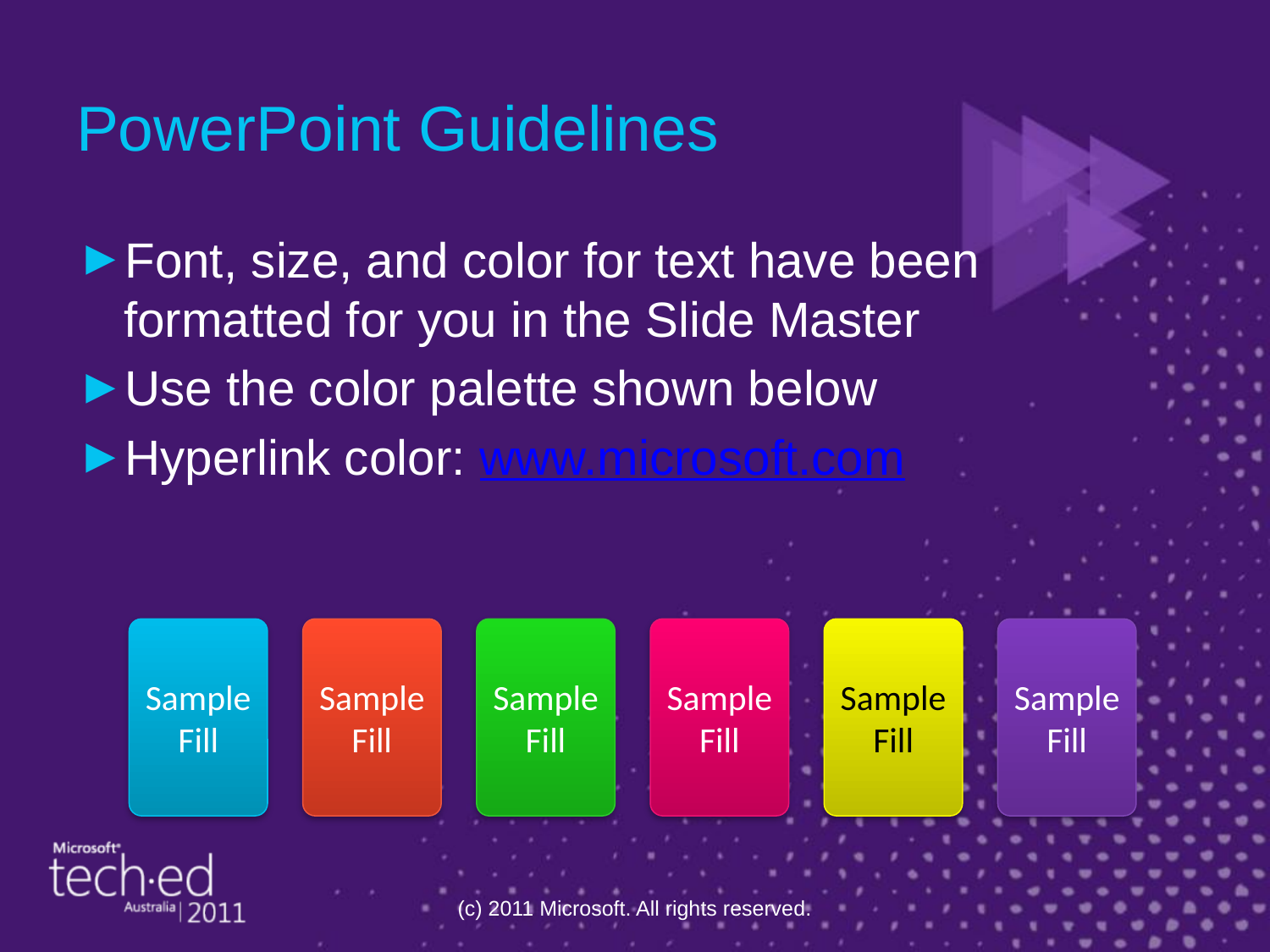

# PowerPoint Guidelines
Font, size, and color for text have been formatted for you in the Slide Master
Use the color palette shown below
Hyperlink color: www.microsoft.com
Sample Fill
Sample Fill
Sample Fill
Sample Fill
Sample Fill
Sample Fill
(c) 2011 Microsoft. All rights reserved.